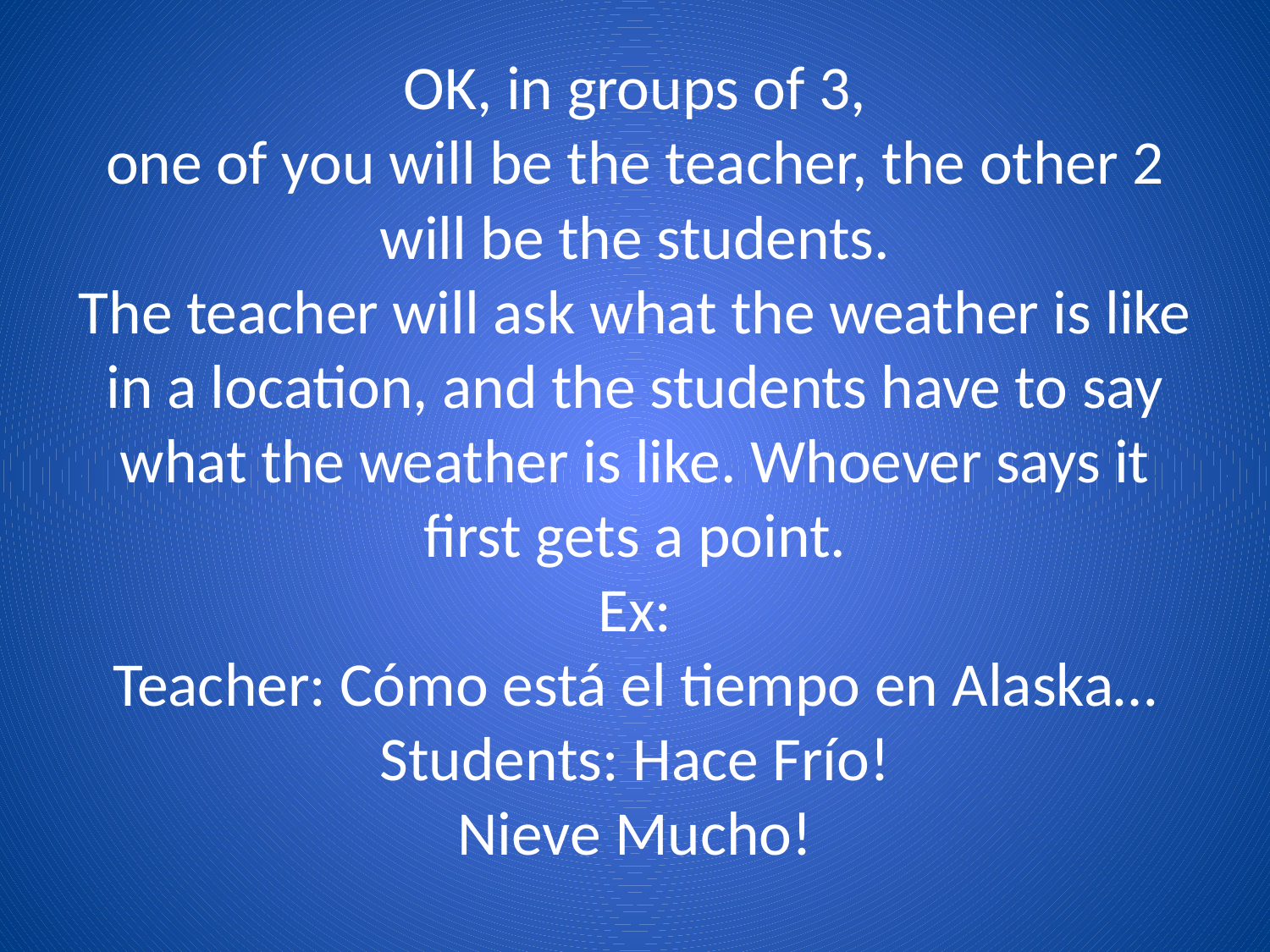

# OK, in groups of 3, one of you will be the teacher, the other 2 will be the students. The teacher will ask what the weather is like in a location, and the students have to say what the weather is like. Whoever says it first gets a point. Ex: Teacher: Cómo está el tiempo en Alaska… Students: Hace Frío! Nieve Mucho!